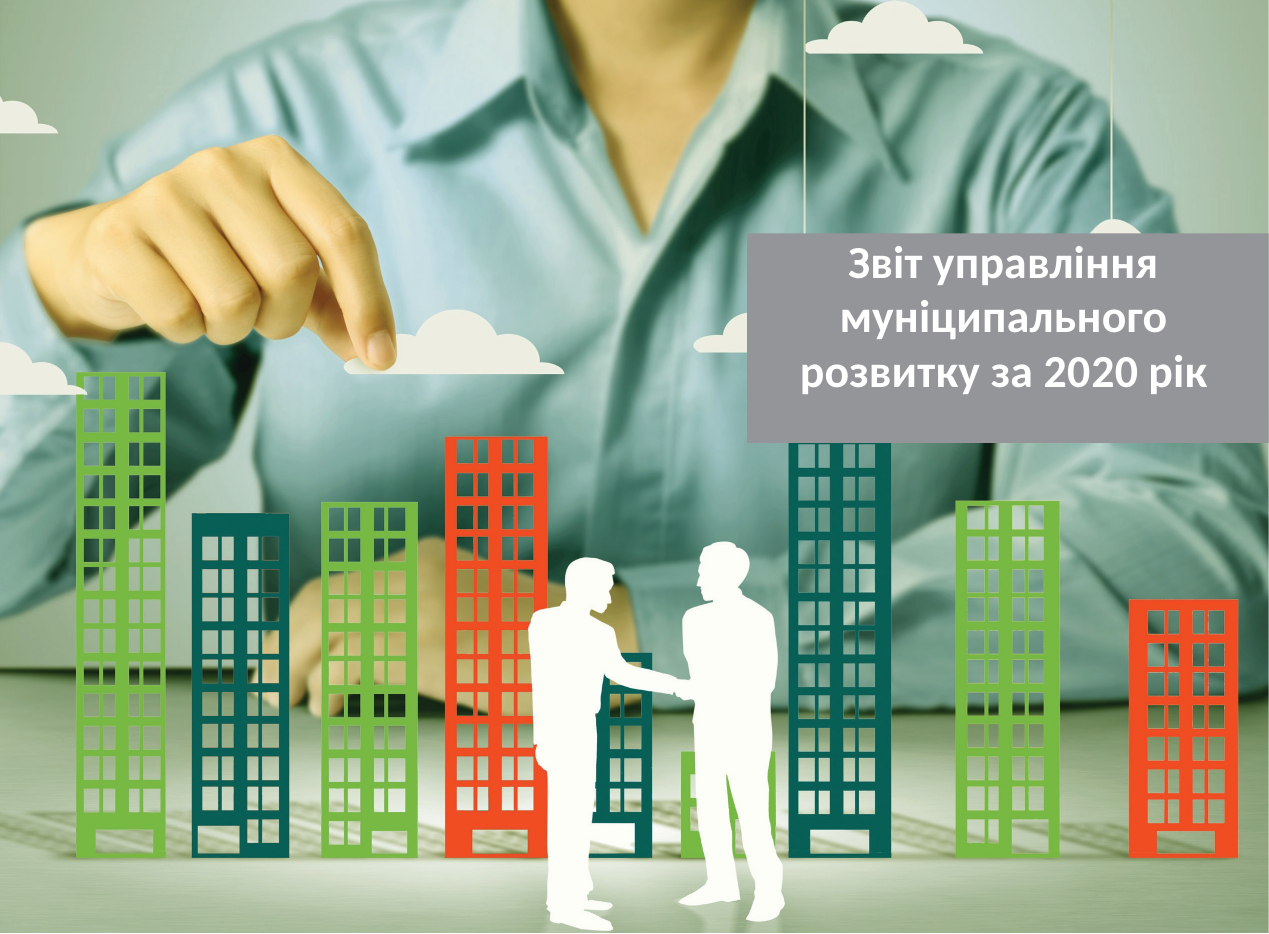

# Звіт управління муніципального розвитку за 2020 рік